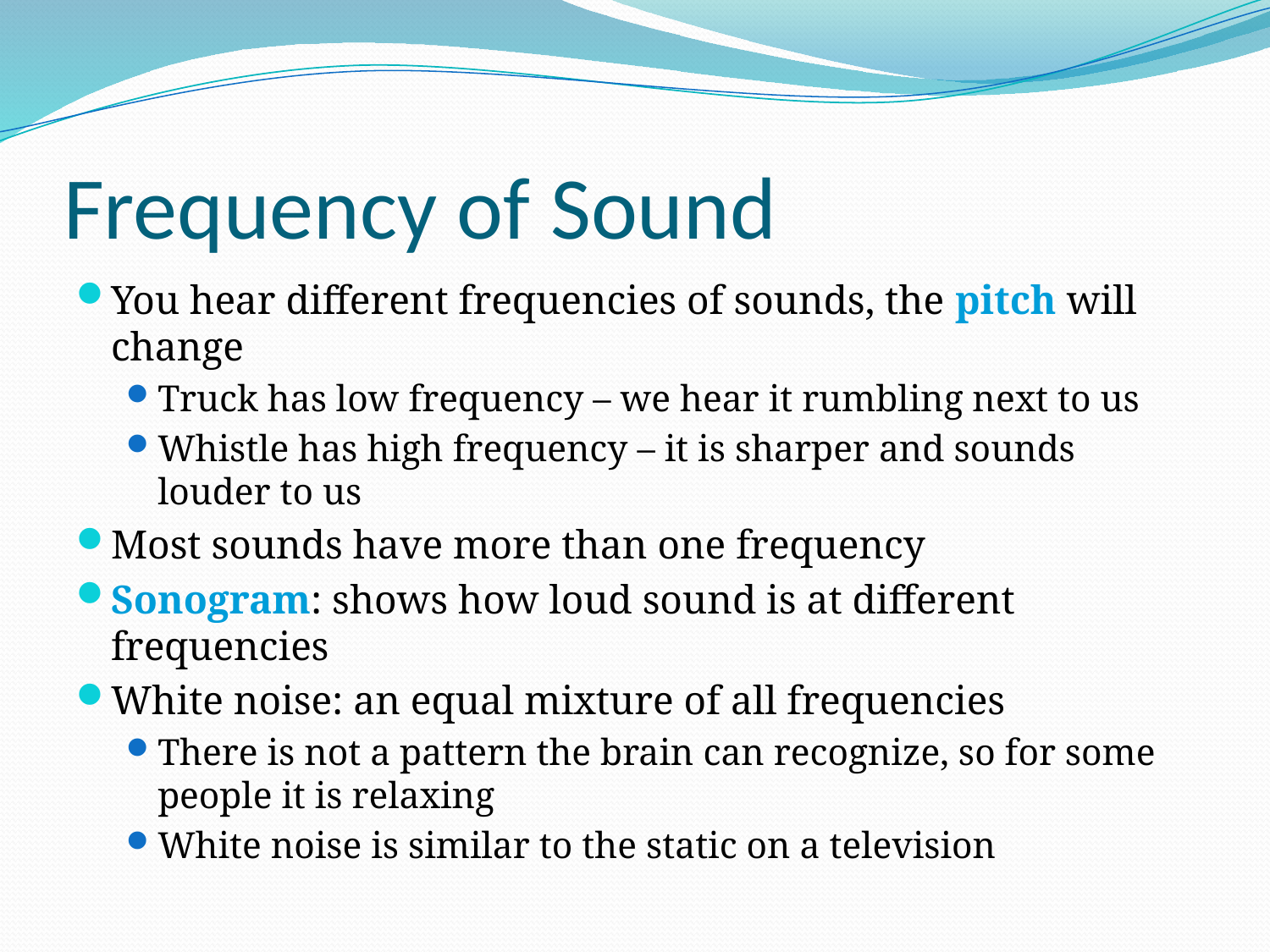

# Frequency of Sound
You hear different frequencies of sounds, the pitch will change
Truck has low frequency – we hear it rumbling next to us
Whistle has high frequency – it is sharper and sounds louder to us
Most sounds have more than one frequency
Sonogram: shows how loud sound is at different frequencies
White noise: an equal mixture of all frequencies
There is not a pattern the brain can recognize, so for some people it is relaxing
White noise is similar to the static on a television